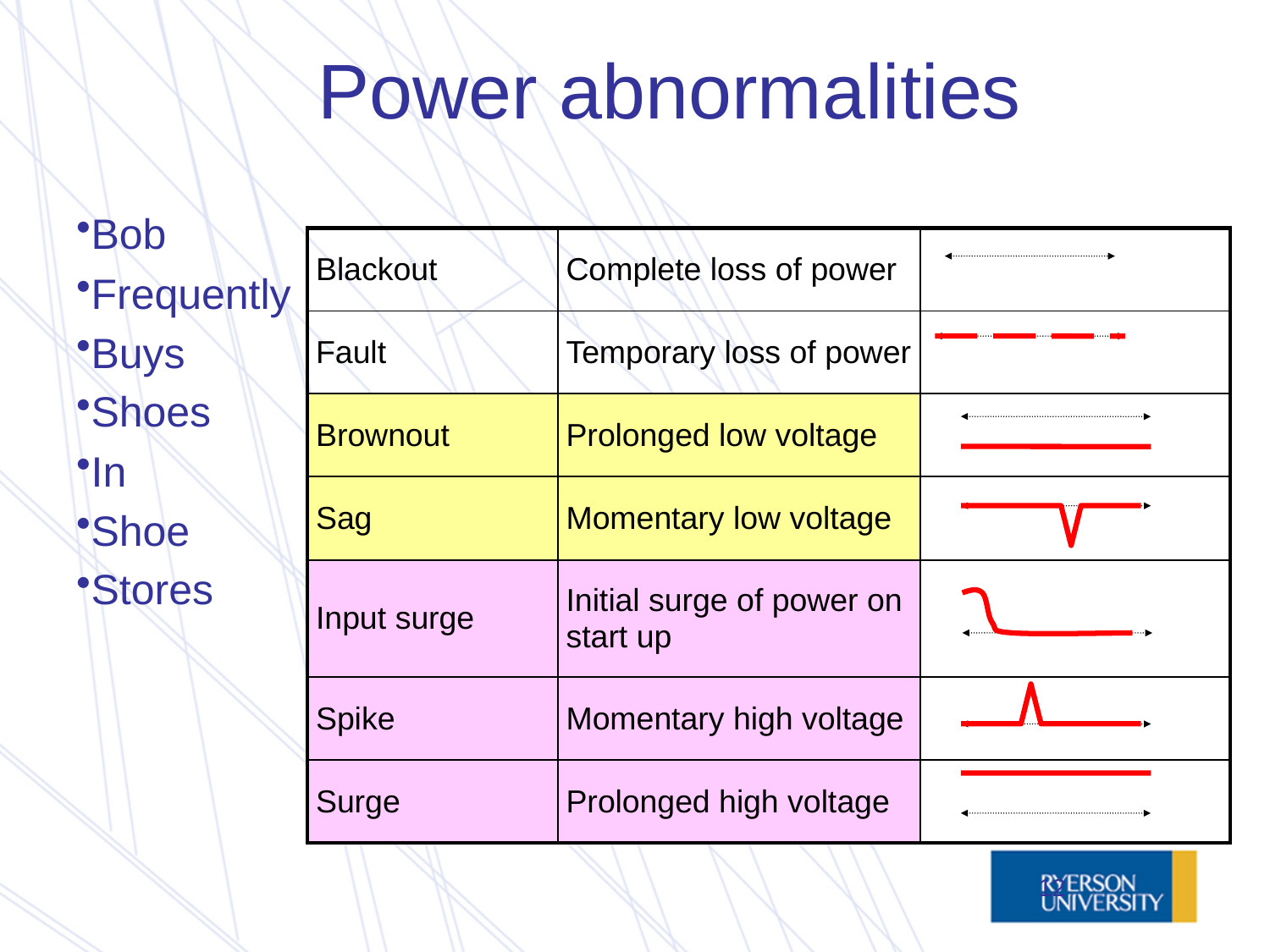

# Power abnormalities
Bob
Frequently
Buys
Shoes
In
Shoe
Stores
| Blackout | Complete loss of power |  |
| --- | --- | --- |
| Fault | Temporary loss of power |  |
| Brownout | Prolonged low voltage |  |
| Sag | Momentary low voltage |  |
| Input surge | Initial surge of power on start up |  |
| Spike | Momentary high voltage |  |
| Surge | Prolonged high voltage |  |

12